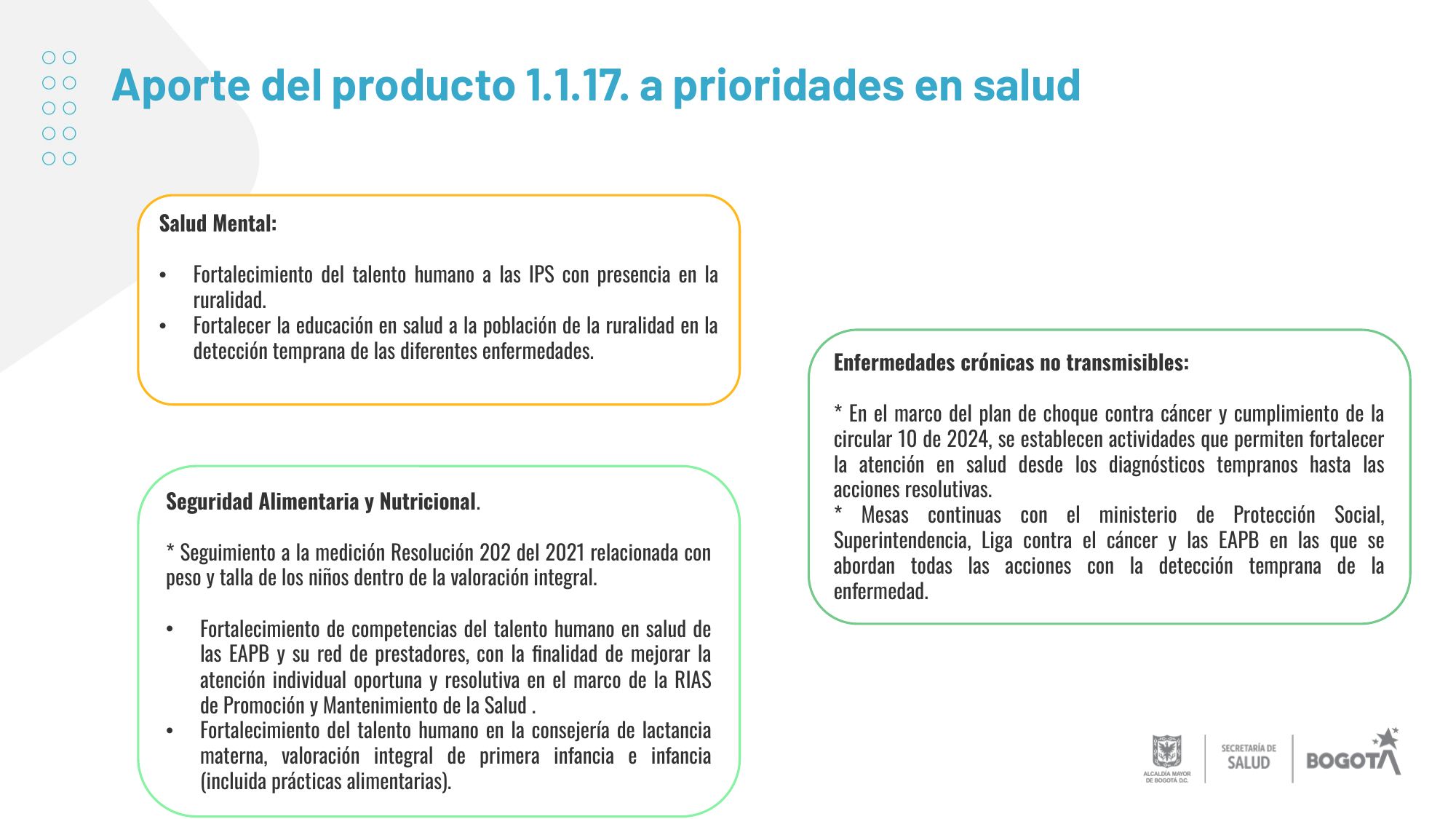

# Aporte del producto 1.1.17. a prioridades en salud
Salud Mental:

Fortalecimiento del talento humano a las IPS con presencia en la ruralidad.
Fortalecer la educación en salud a la población de la ruralidad en la detección temprana de las diferentes enfermedades.

Enfermedades crónicas no transmisibles:

* En el marco del plan de choque contra cáncer y cumplimiento de la circular 10 de 2024, se establecen actividades que permiten fortalecer la atención en salud desde los diagnósticos tempranos hasta las acciones resolutivas.
* Mesas continuas con el ministerio de Protección Social, Superintendencia, Liga contra el cáncer y las EAPB en las que se abordan todas las acciones con la detección temprana de la enfermedad.
Seguridad Alimentaria y Nutricional.

* Seguimiento a la medición Resolución 202 del 2021 relacionada con peso y talla de los niños dentro de la valoración integral.

Fortalecimiento de competencias del talento humano en salud de las EAPB y su red de prestadores, con la finalidad de mejorar la atención individual oportuna y resolutiva en el marco de la RIAS de Promoción y Mantenimiento de la Salud .
Fortalecimiento del talento humano en la consejería de lactancia materna, valoración integral de primera infancia e infancia (incluida prácticas alimentarias).